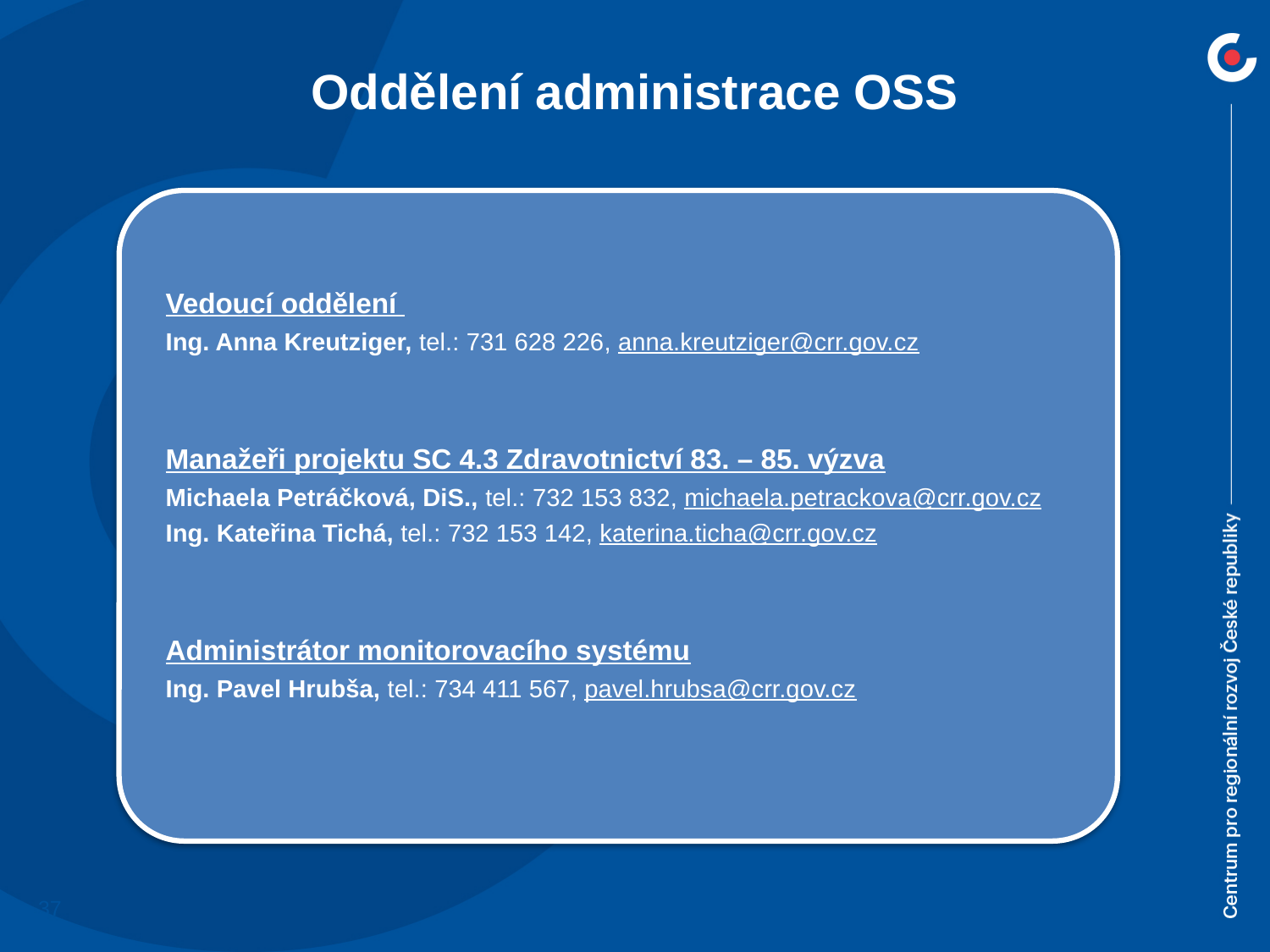

Oddělení administrace OSS
Vedoucí oddělení
Ing. Anna Kreutziger, tel.: 731 628 226, anna.kreutziger@crr.gov.cz

Manažeři projektu SC 4.3 Zdravotnictví 83. – 85. výzva
Michaela Petráčková, DiS., tel.: 732 153 832, michaela.petrackova@crr.gov.cz
Ing. Kateřina Tichá, tel.: 732 153 142, katerina.ticha@crr.gov.cz

Administrátor monitorovacího systému
Ing. Pavel Hrubša, tel.: 734 411 567, pavel.hrubsa@crr.gov.cz

37